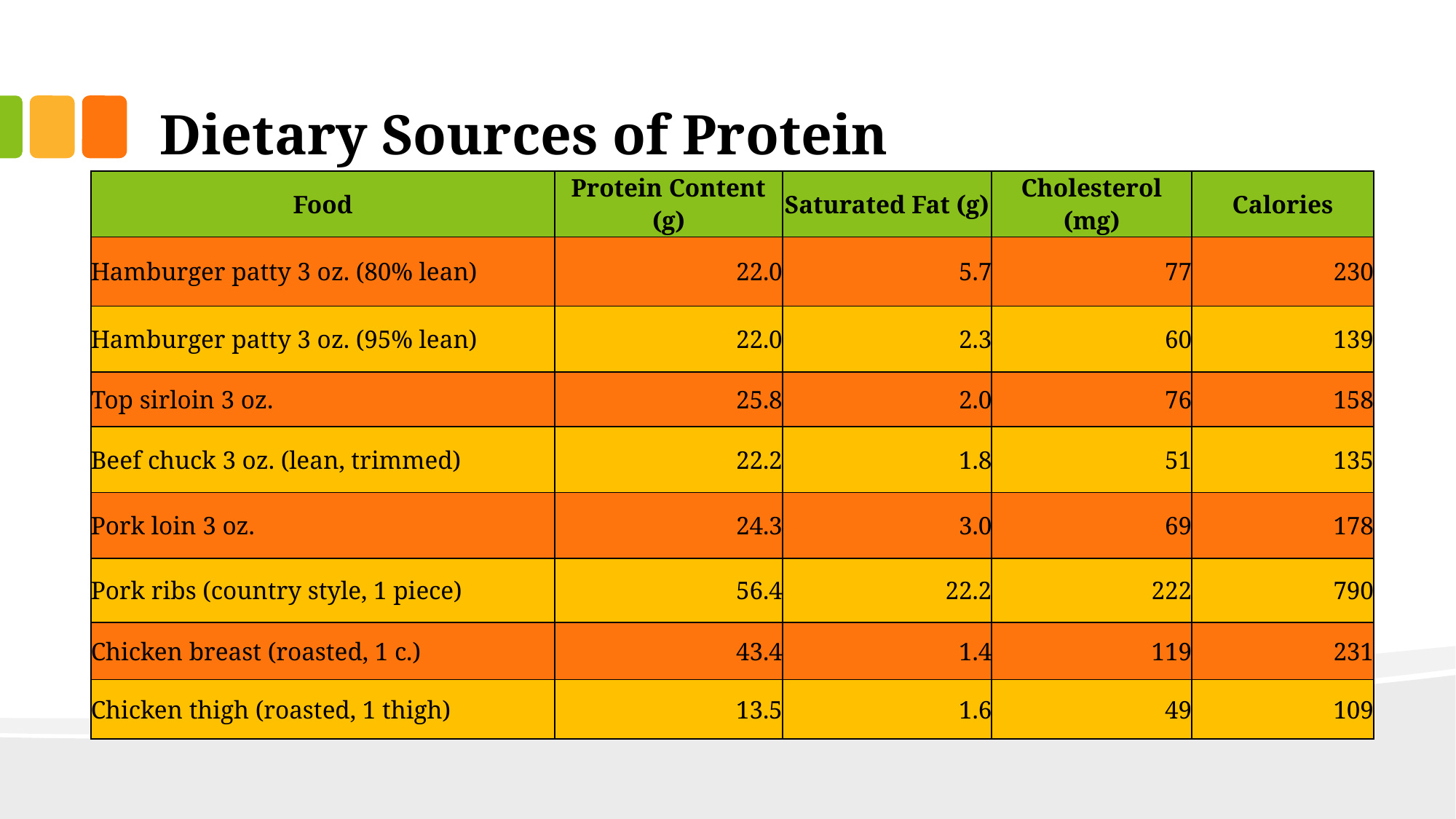

# Dietary Sources of Protein
| Food | Protein Content (g) | Saturated Fat (g) | Cholesterol (mg) | Calories |
| --- | --- | --- | --- | --- |
| Hamburger patty 3 oz. (80% lean) | 22.0 | 5.7 | 77 | 230 |
| Hamburger patty 3 oz. (95% lean) | 22.0 | 2.3 | 60 | 139 |
| Top sirloin 3 oz. | 25.8 | 2.0 | 76 | 158 |
| Beef chuck 3 oz. (lean, trimmed) | 22.2 | 1.8 | 51 | 135 |
| Pork loin 3 oz. | 24.3 | 3.0 | 69 | 178 |
| Pork ribs (country style, 1 piece) | 56.4 | 22.2 | 222 | 790 |
| Chicken breast (roasted, 1 c.) | 43.4 | 1.4 | 119 | 231 |
| Chicken thigh (roasted, 1 thigh) | 13.5 | 1.6 | 49 | 109 |